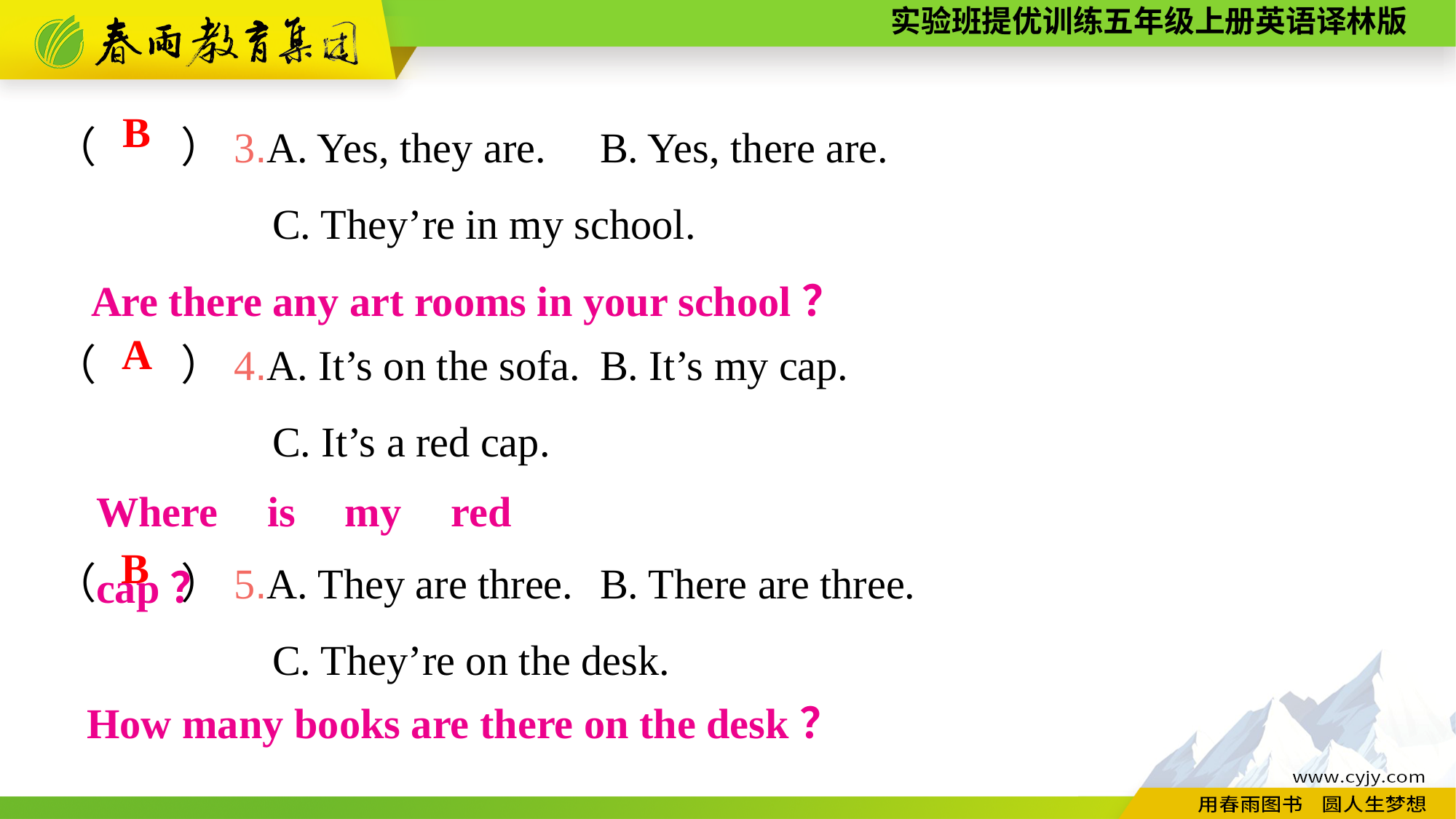

（　　）3.A. Yes, they are.	B. Yes, there are.
		C. They’re in my school.

（　　）4.A. It’s on the sofa.	B. It’s my cap.
		C. It’s a red cap.

（　　）5.A. They are three.	B. There are three.
		C. They’re on the desk.
B
Are there any art rooms in your school？
A
Where is my red cap？
B
How many books are there on the desk？